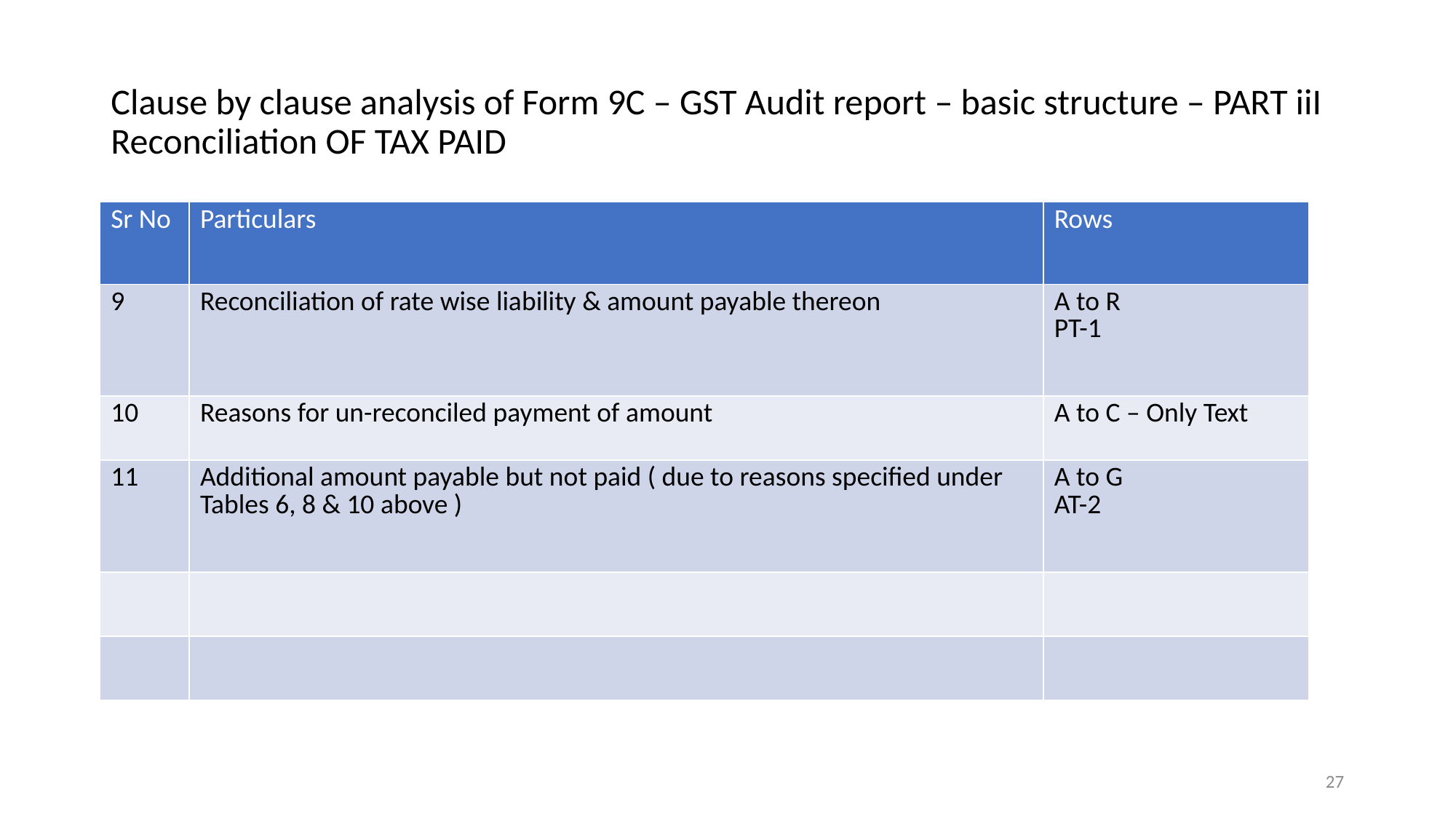

# Clause by clause analysis of Form 9C – GST Audit report – basic structure – PART iiI  Reconciliation OF TAX PAID
| Sr No | Particulars | Rows |
| --- | --- | --- |
| 9 | Reconciliation of rate wise liability & amount payable thereon | A to R PT-1 |
| 10 | Reasons for un-reconciled payment of amount | A to C – Only Text |
| 11 | Additional amount payable but not paid ( due to reasons specified under Tables 6, 8 & 10 above ) | A to G AT-2 |
|  |  |  |
|  |  |  |
27